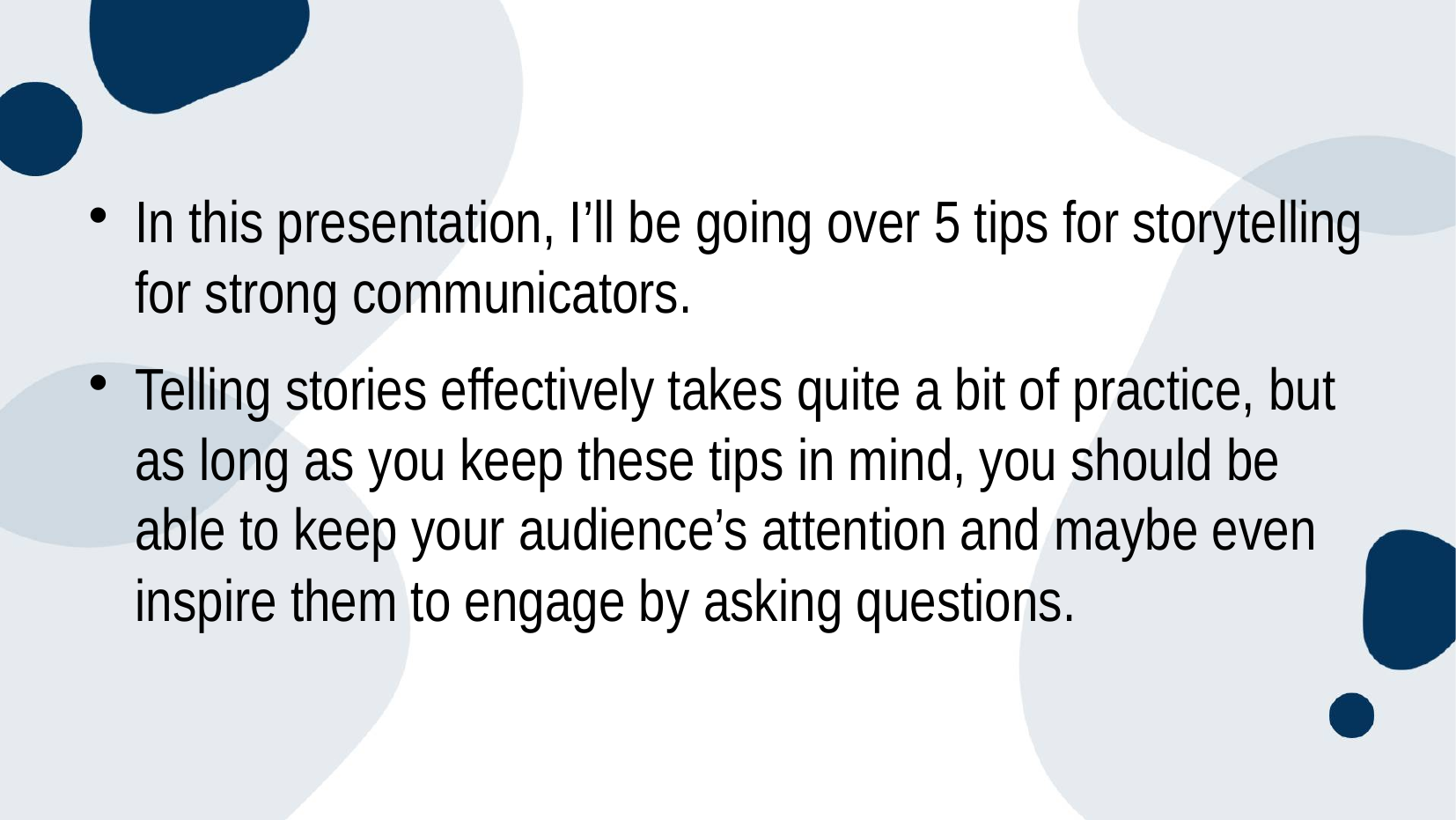

#
In this presentation, I’ll be going over 5 tips for storytelling for strong communicators.
Telling stories effectively takes quite a bit of practice, but as long as you keep these tips in mind, you should be able to keep your audience’s attention and maybe even inspire them to engage by asking questions.